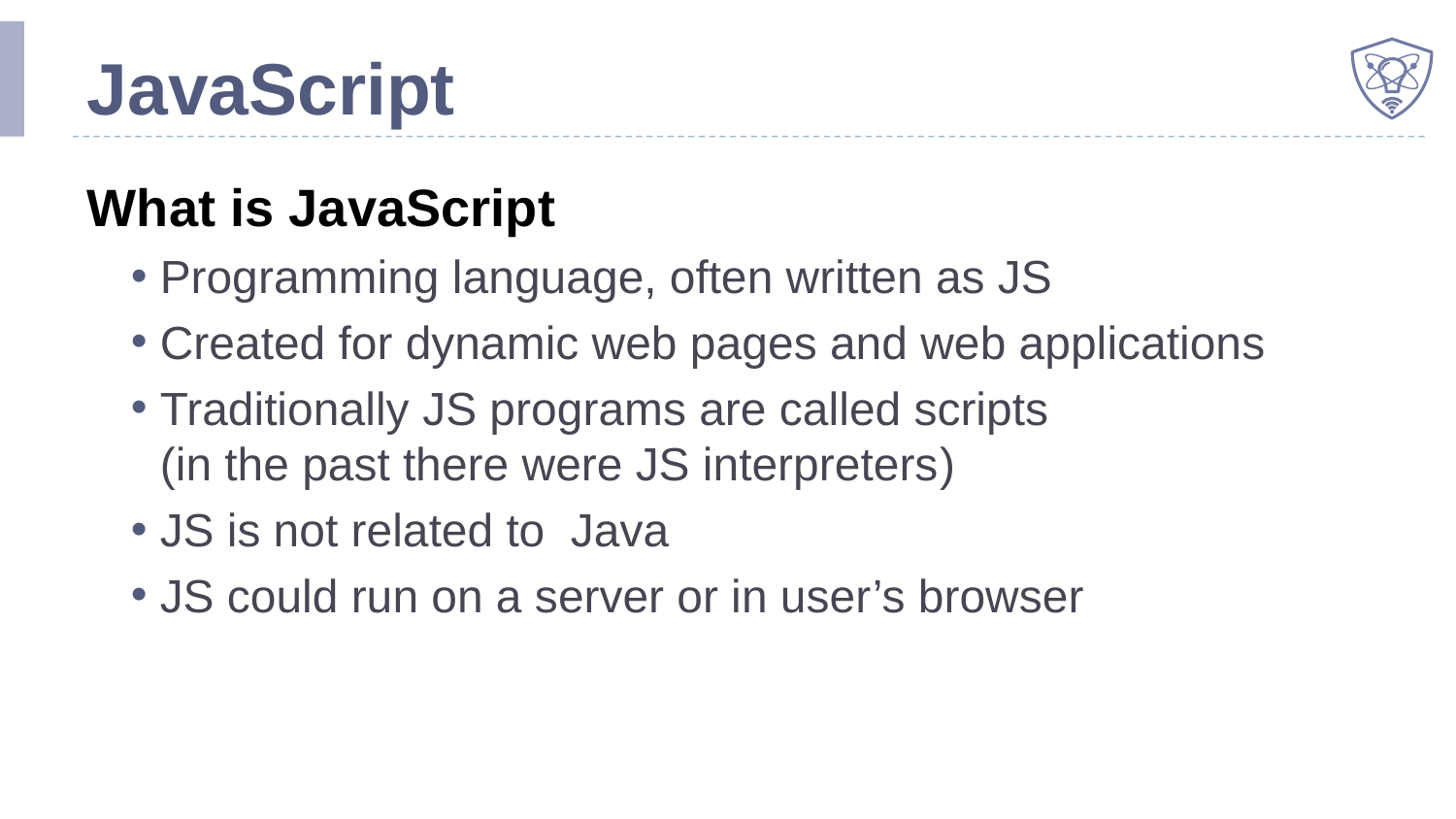

# JavaScript
What is JavaScript
Programming language, often written as JS
Created for dynamic web pages and web applications
Traditionally JS programs are called scripts
(in the past there were JS interpreters)
JS is not related to  Java
JS could run on a server or in user’s browser